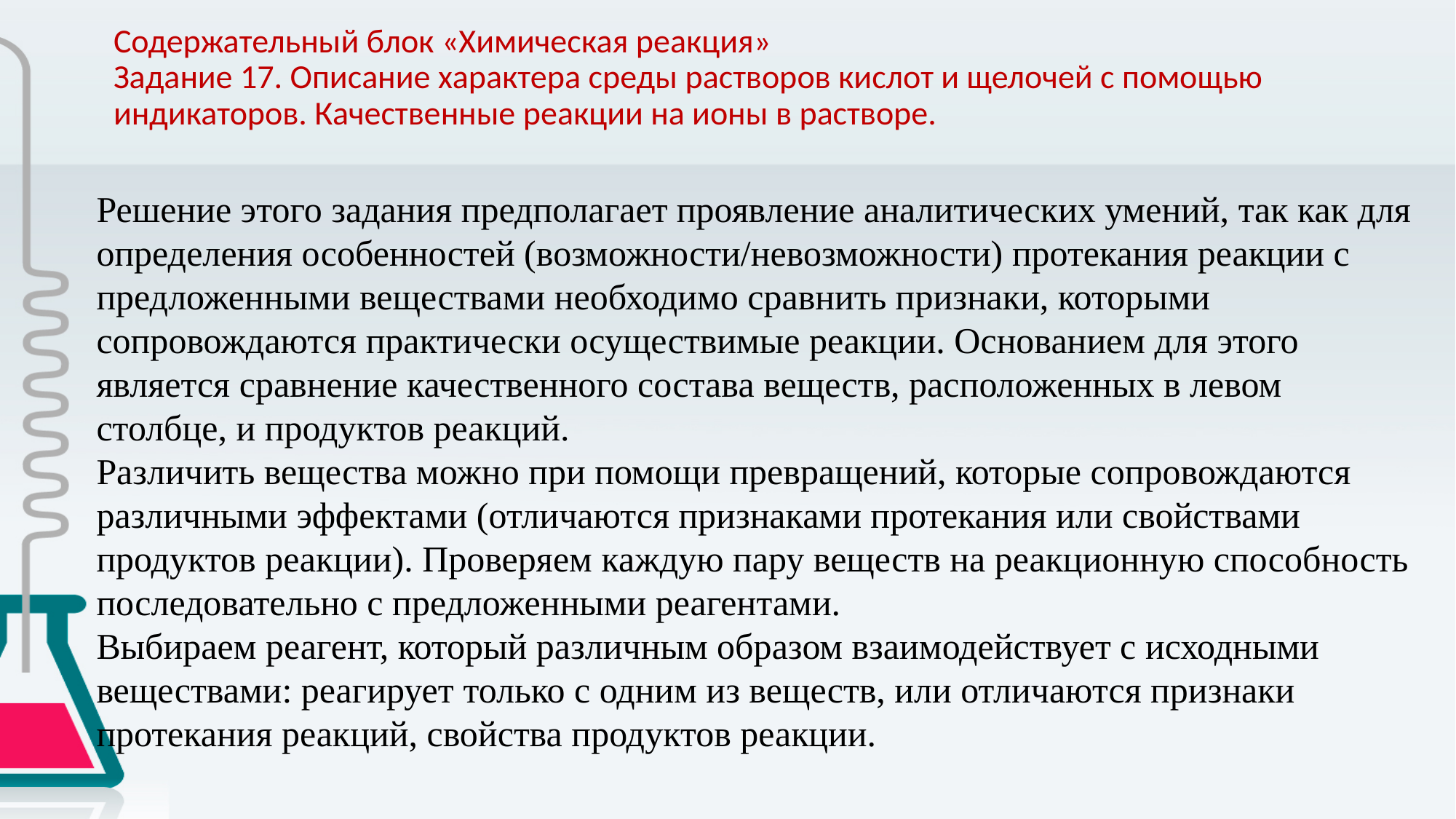

# Содержательный блок «Химическая реакция» Задание 17. Описание характера среды растворов кислот и щелочей с помощью индикаторов. Качественные реакции на ионы в растворе.
Решение этого задания предполагает проявление аналитических умений, так как для определения особенностей (возможности/невозможности) протекания реакции с предложенными веществами необходимо сравнить признаки, которыми сопровождаются практически осуществимые реакции. Основанием для этого является сравнение качественного состава веществ, расположенных в левом столбце, и продуктов реакций.
Различить вещества можно при помощи превращений, которые сопровождаются различными эффектами (отличаются признаками протекания или свойствами продуктов реакции). Проверяем каждую пару веществ на реакционную способность последовательно с предложенными реагентами.
Выбираем реагент, который различным образом взаимодействует с исходными веществами: реагирует только с одним из веществ, или отличаются признаки протекания реакций, свойства продуктов реакции.